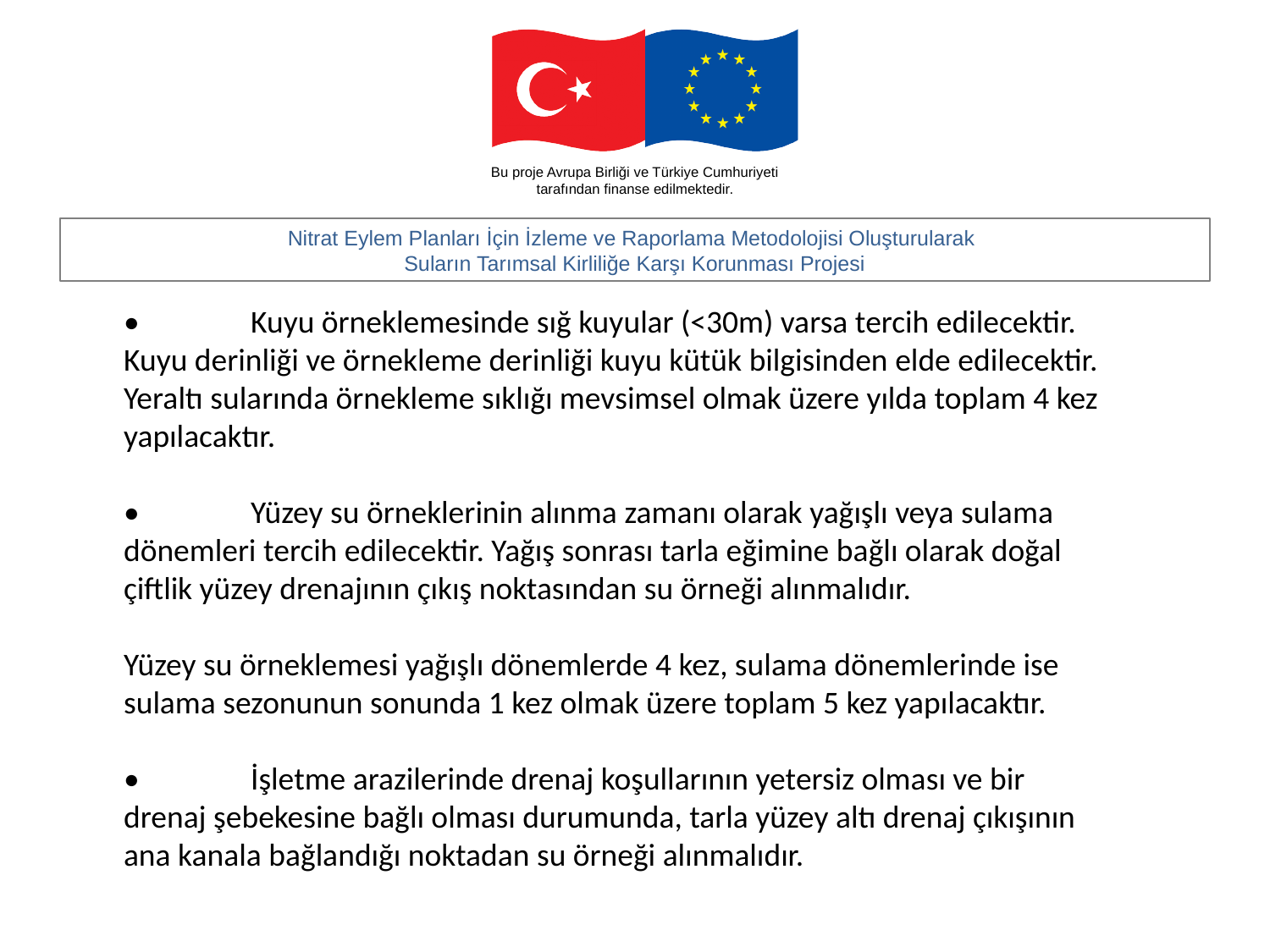

•	Kuyu örneklemesinde sığ kuyular (<30m) varsa tercih edilecektir. Kuyu derinliği ve örnekleme derinliği kuyu kütük bilgisinden elde edilecektir. Yeraltı sularında örnekleme sıklığı mevsimsel olmak üzere yılda toplam 4 kez yapılacaktır.

•	Yüzey su örneklerinin alınma zamanı olarak yağışlı veya sulama dönemleri tercih edilecektir. Yağış sonrası tarla eğimine bağlı olarak doğal çiftlik yüzey drenajının çıkış noktasından su örneği alınmalıdır.

Yüzey su örneklemesi yağışlı dönemlerde 4 kez, sulama dönemlerinde ise sulama sezonunun sonunda 1 kez olmak üzere toplam 5 kez yapılacaktır.

•	İşletme arazilerinde drenaj koşullarının yetersiz olması ve bir drenaj şebekesine bağlı olması durumunda, tarla yüzey altı drenaj çıkışının ana kanala bağlandığı noktadan su örneği alınmalıdır.